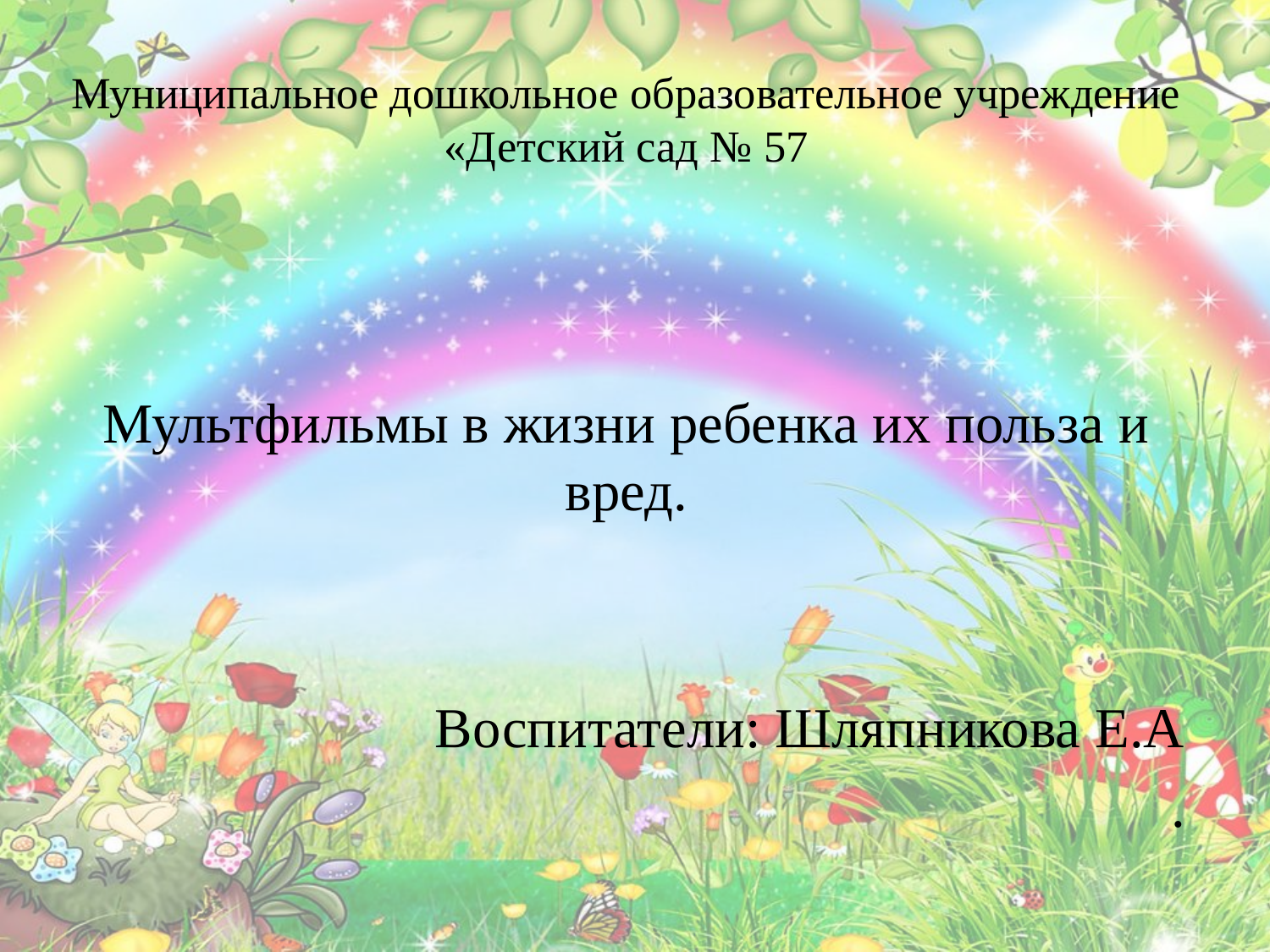

# Муниципальное дошкольное образовательное учреждение «Детский сад № 57

Мультфильмы в жизни ребенка их польза и вред.

Воспитатели: Шляпникова Е.А
.